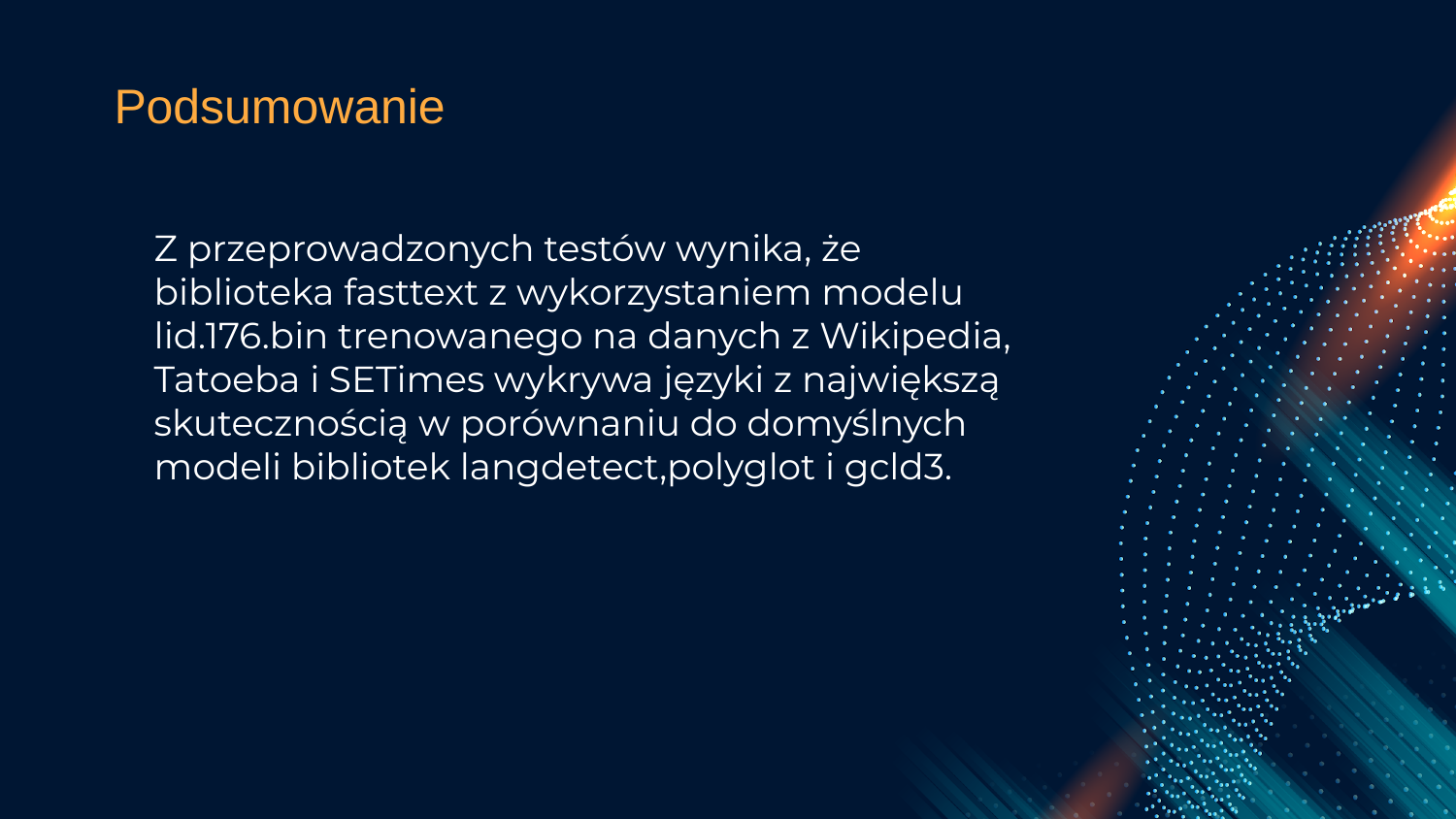

# Podsumowanie
Z przeprowadzonych testów wynika, że biblioteka fasttext z wykorzystaniem modelu lid.176.bin trenowanego na danych z Wikipedia, Tatoeba i SETimes wykrywa języki z największą skutecznością w porównaniu do domyślnych modeli bibliotek langdetect,polyglot i gcld3.